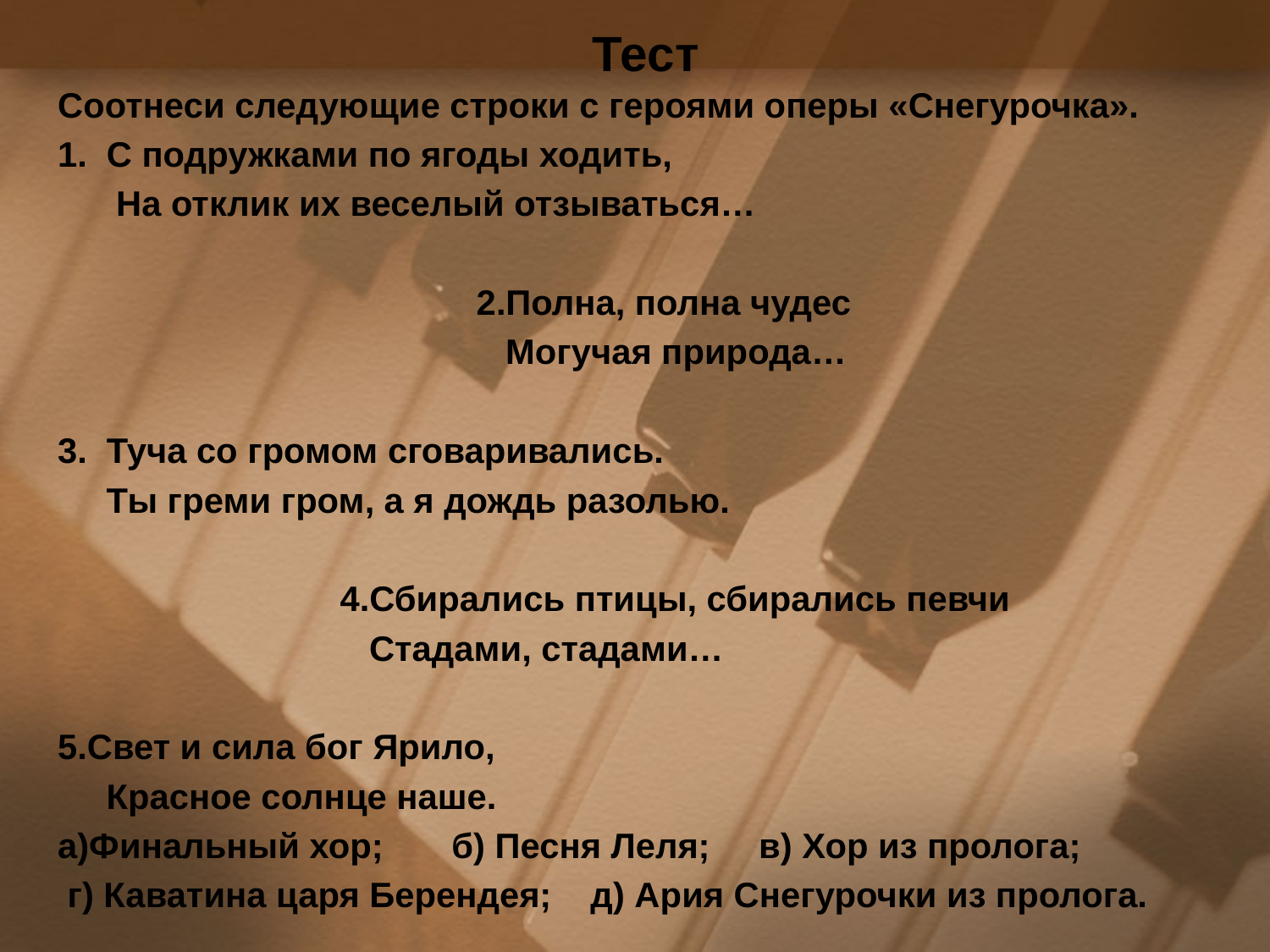

# Тест
Соотнеси следующие строки с героями оперы «Снегурочка».
1.  С подружками по ягоды ходить,
      На отклик их веселый отзываться…

                                           2.Полна, полна чудес
                                              Могучая природа…

3.  Туча со громом сговаривались.
     Ты греми гром, а я дождь разолью.

                             4.Сбирались птицы, сбирались певчи
                                Стадами, стадами…

5.Свет и сила бог Ярило,
     Красное солнце наше.
а)Финальный хор;       б) Песня Леля;     в) Хор из пролога;
 г) Каватина царя Берендея;    д) Ария Снегурочки из пролога.